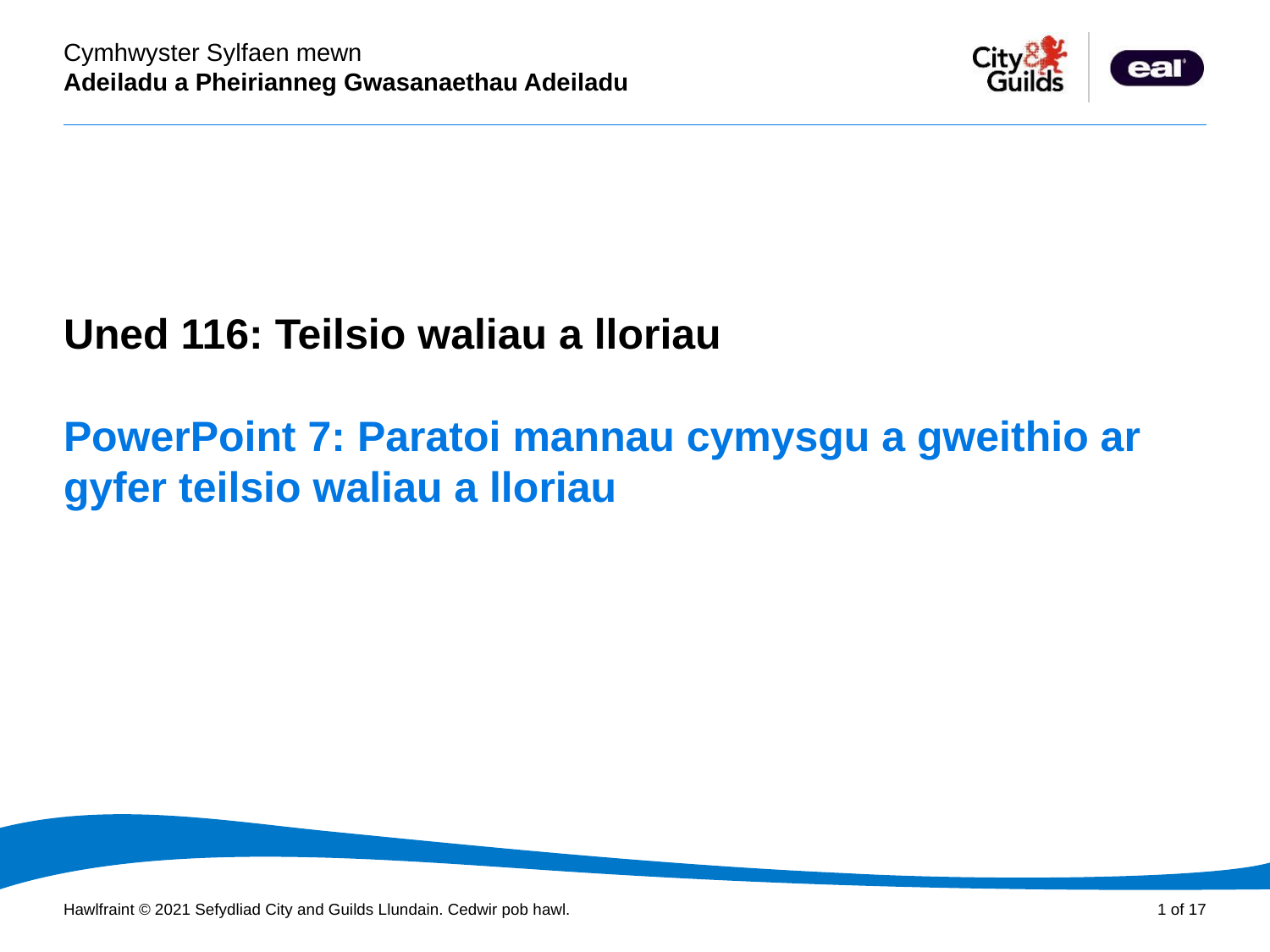

Cyflwyniad PowerPoint
Uned 116: Teilsio waliau a lloriau
# PowerPoint 7: Paratoi mannau cymysgu a gweithio ar gyfer teilsio waliau a lloriau